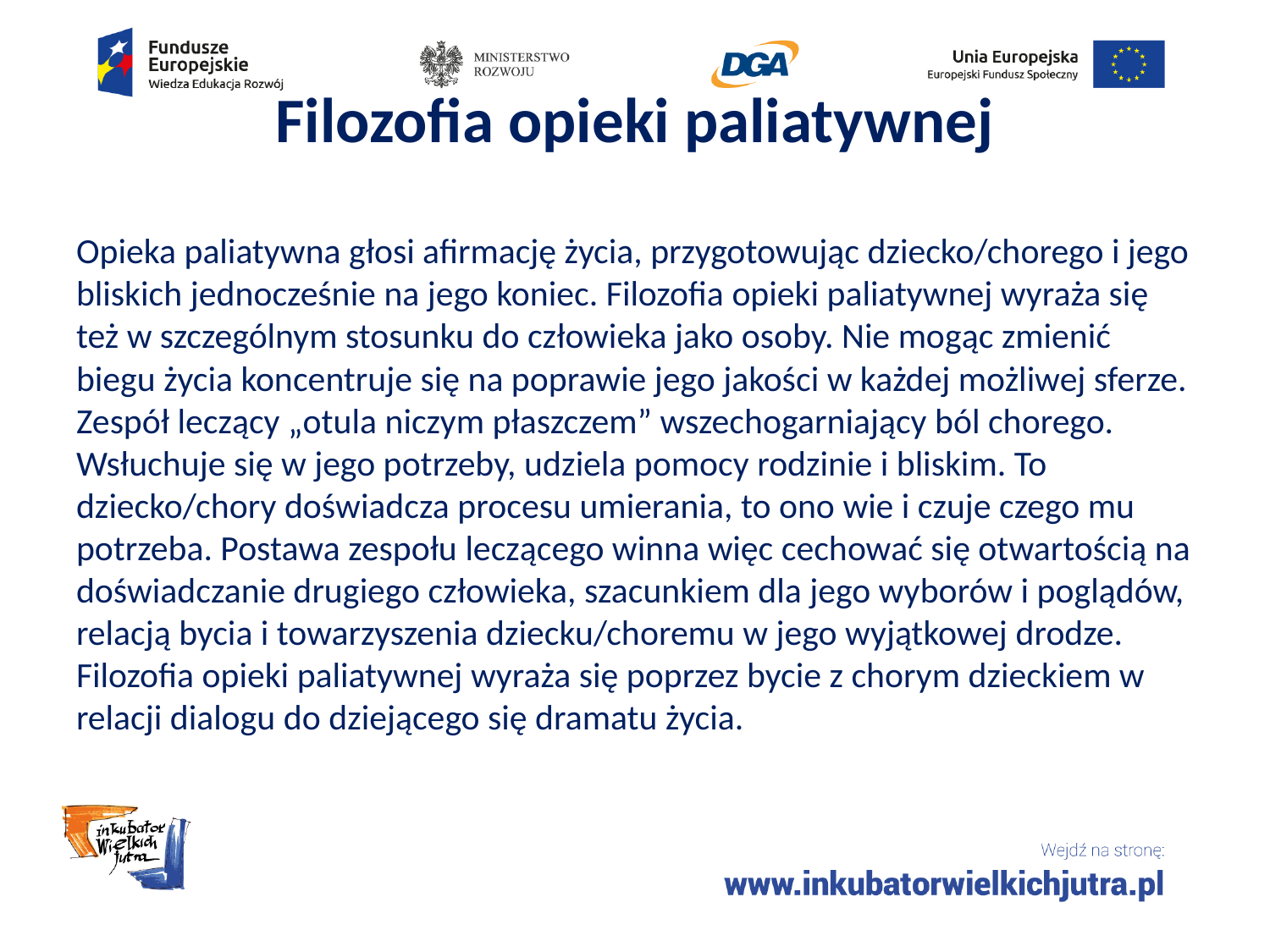

# Filozofia opieki paliatywnej
Opieka paliatywna głosi afirmację życia, przygotowując dziecko/chorego i jego bliskich jednocześnie na jego koniec. Filozofia opieki paliatywnej wyraża się też w szczególnym stosunku do człowieka jako osoby. Nie mogąc zmienić biegu życia koncentruje się na poprawie jego jakości w każdej możliwej sferze. Zespół leczący „otula niczym płaszczem” wszechogarniający ból chorego. Wsłuchuje się w jego potrzeby, udziela pomocy rodzinie i bliskim. To dziecko/chory doświadcza procesu umierania, to ono wie i czuje czego mu potrzeba. Postawa zespołu leczącego winna więc cechować się otwartością na doświadczanie drugiego człowieka, szacunkiem dla jego wyborów i poglądów, relacją bycia i towarzyszenia dziecku/choremu w jego wyjątkowej drodze. Filozofia opieki paliatywnej wyraża się poprzez bycie z chorym dzieckiem w relacji dialogu do dziejącego się dramatu życia.